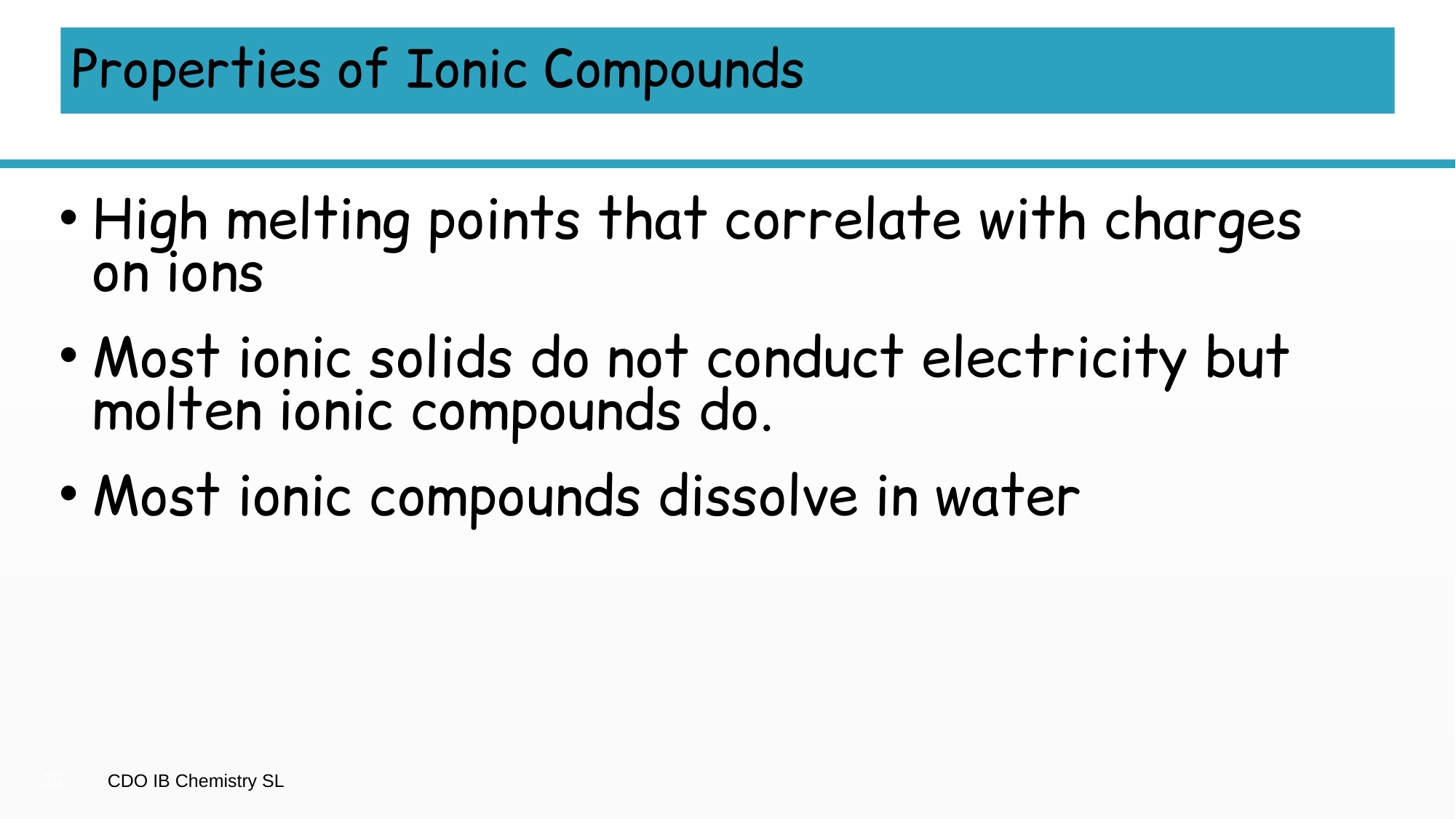

# Properties of Ionic Compounds
High melting points that correlate with charges on ions
Most ionic solids do not conduct electricity but molten ionic compounds do.
Most ionic compounds dissolve in water

35
CDO IB Chemistry SL